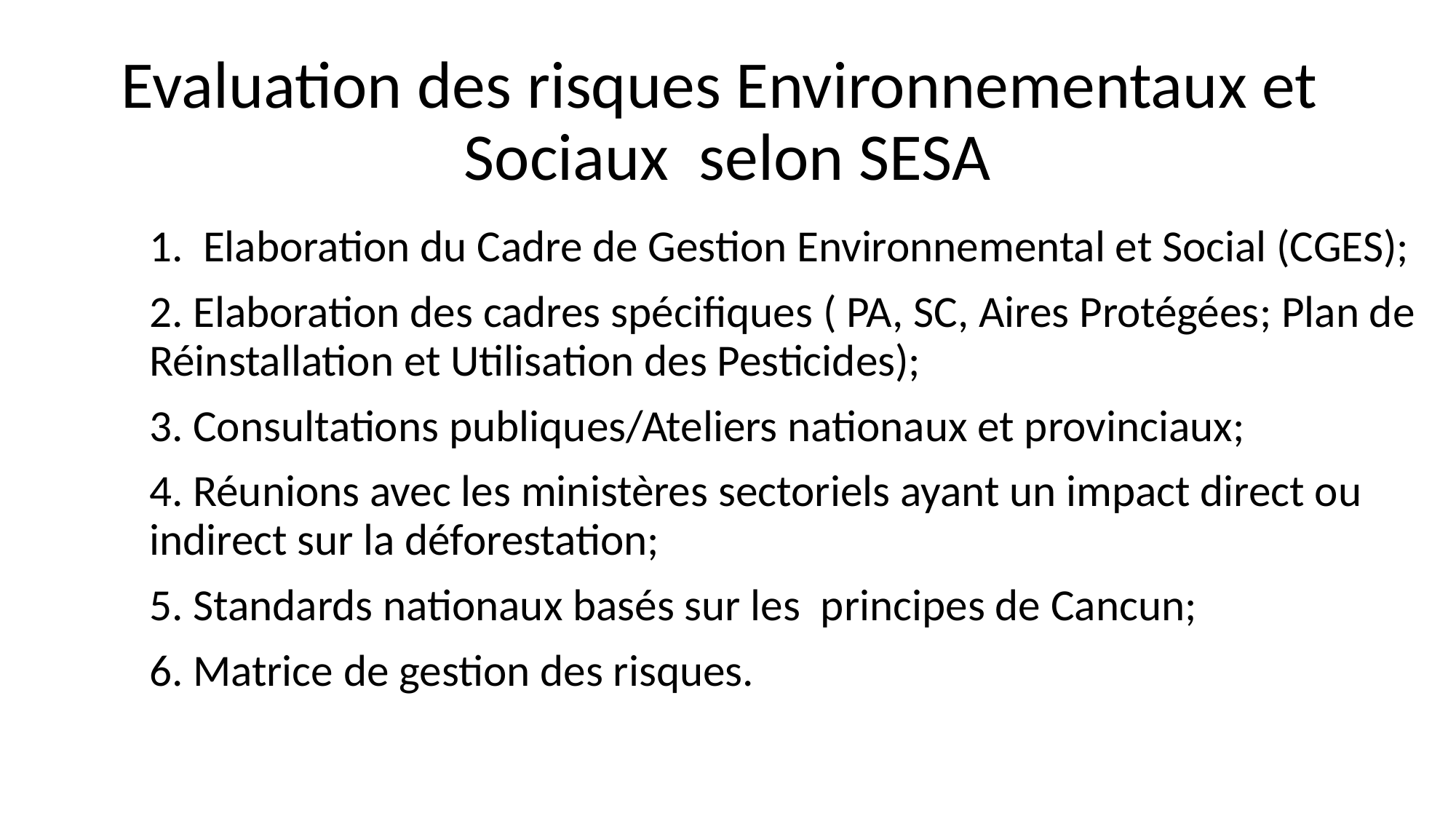

# Evaluation des risques Environnementaux et  Sociaux  selon SESA
1.  Elaboration du Cadre de Gestion Environnemental et Social (CGES);
2. Elaboration des cadres spécifiques ( PA, SC, Aires Protégées; Plan de Réinstallation et Utilisation des Pesticides);
3. Consultations publiques/Ateliers nationaux et provinciaux;
4. Réunions avec les ministères sectoriels ayant un impact direct ou indirect sur la déforestation;
5. Standards nationaux basés sur les  principes de Cancun;
6. Matrice de gestion des risques.